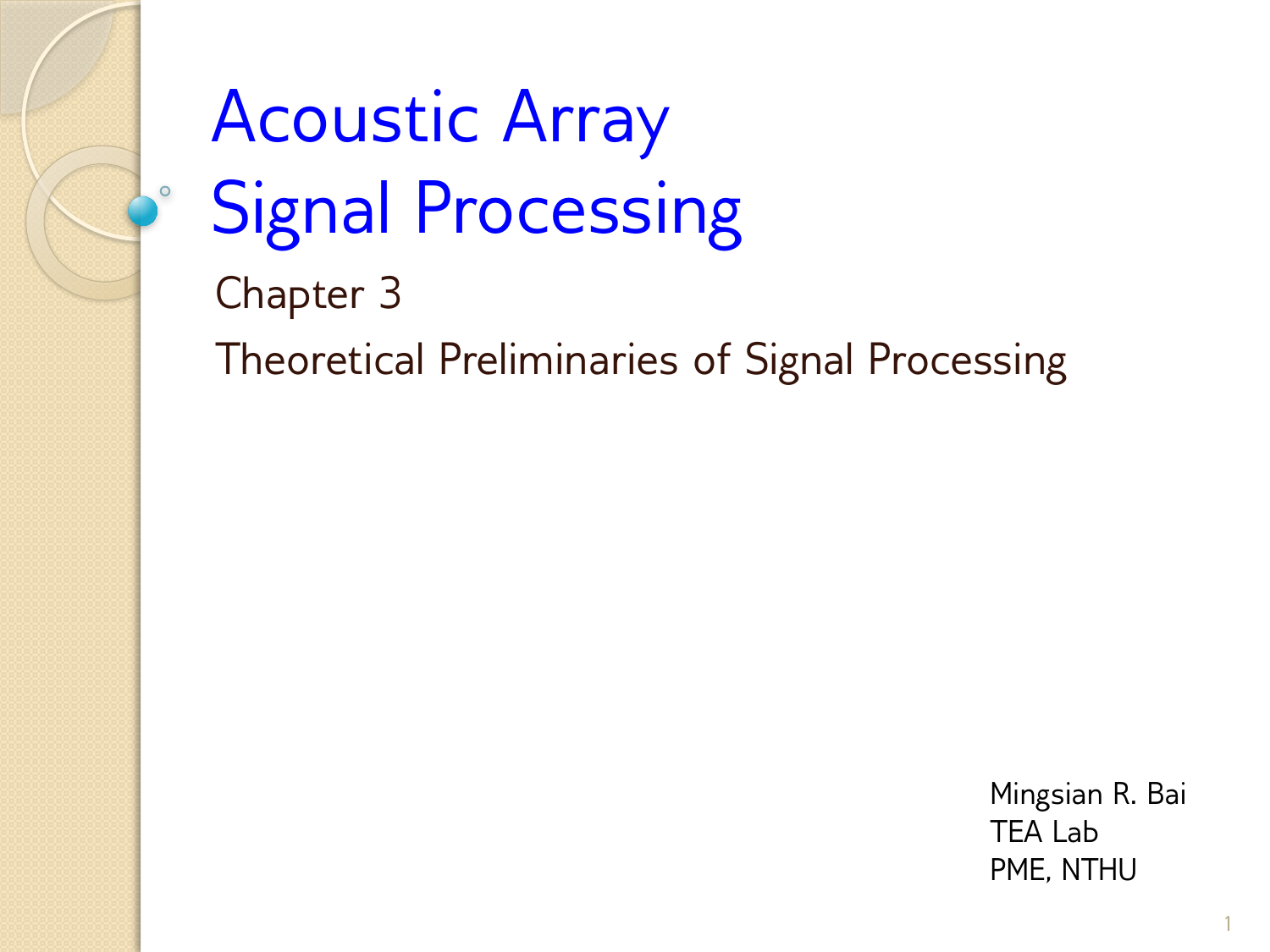

# Acoustic Array Signal Processing
Chapter 3
Theoretical Preliminaries of Signal Processing
Mingsian R. Bai
TEA Lab
PME, NTHU
1